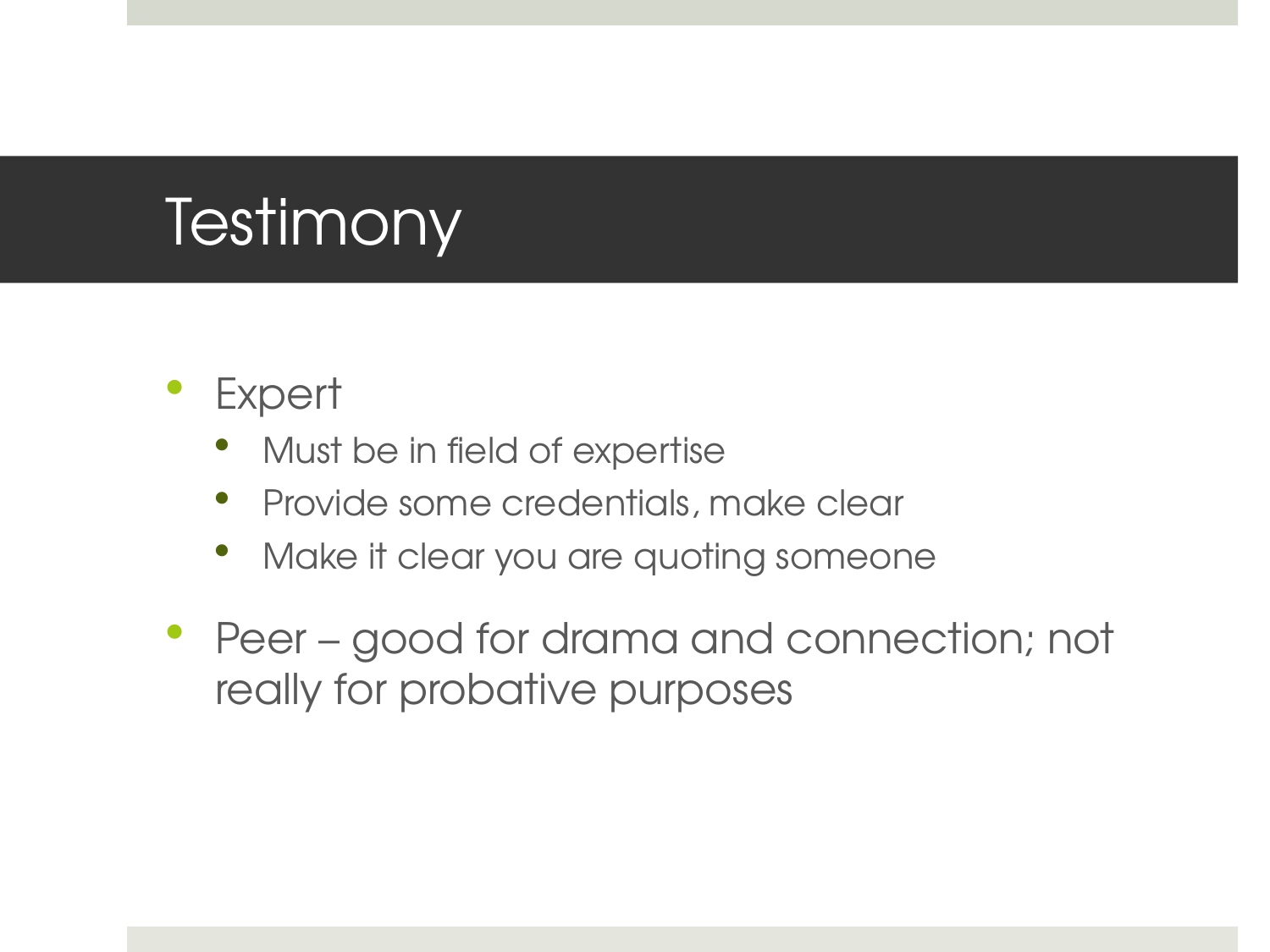

# Testimony
Expert
Must be in field of expertise
Provide some credentials, make clear
Make it clear you are quoting someone
Peer – good for drama and connection; not really for probative purposes